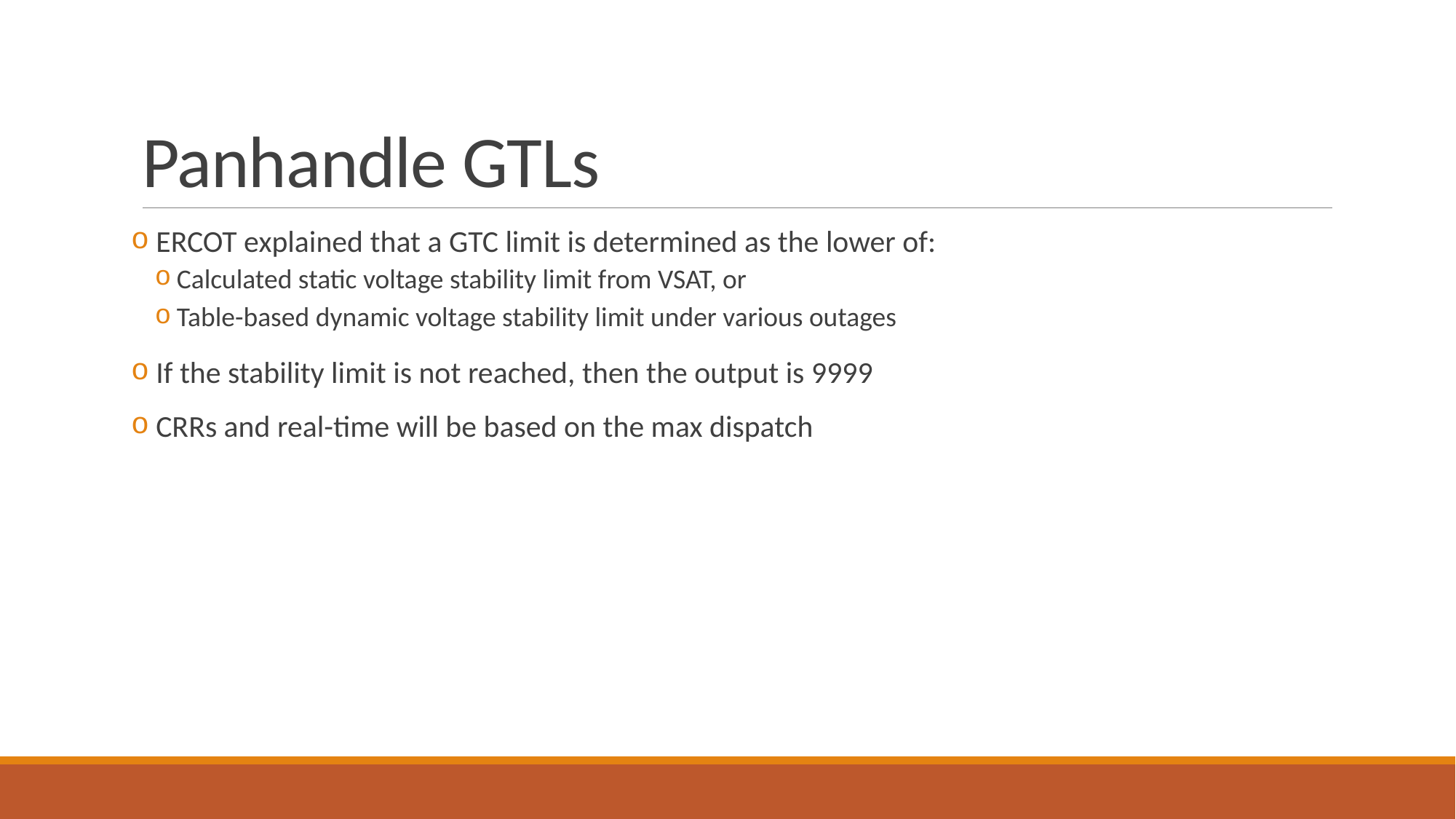

# Panhandle GTLs
 ERCOT explained that a GTC limit is determined as the lower of:
Calculated static voltage stability limit from VSAT, or
Table-based dynamic voltage stability limit under various outages
 If the stability limit is not reached, then the output is 9999
 CRRs and real-time will be based on the max dispatch